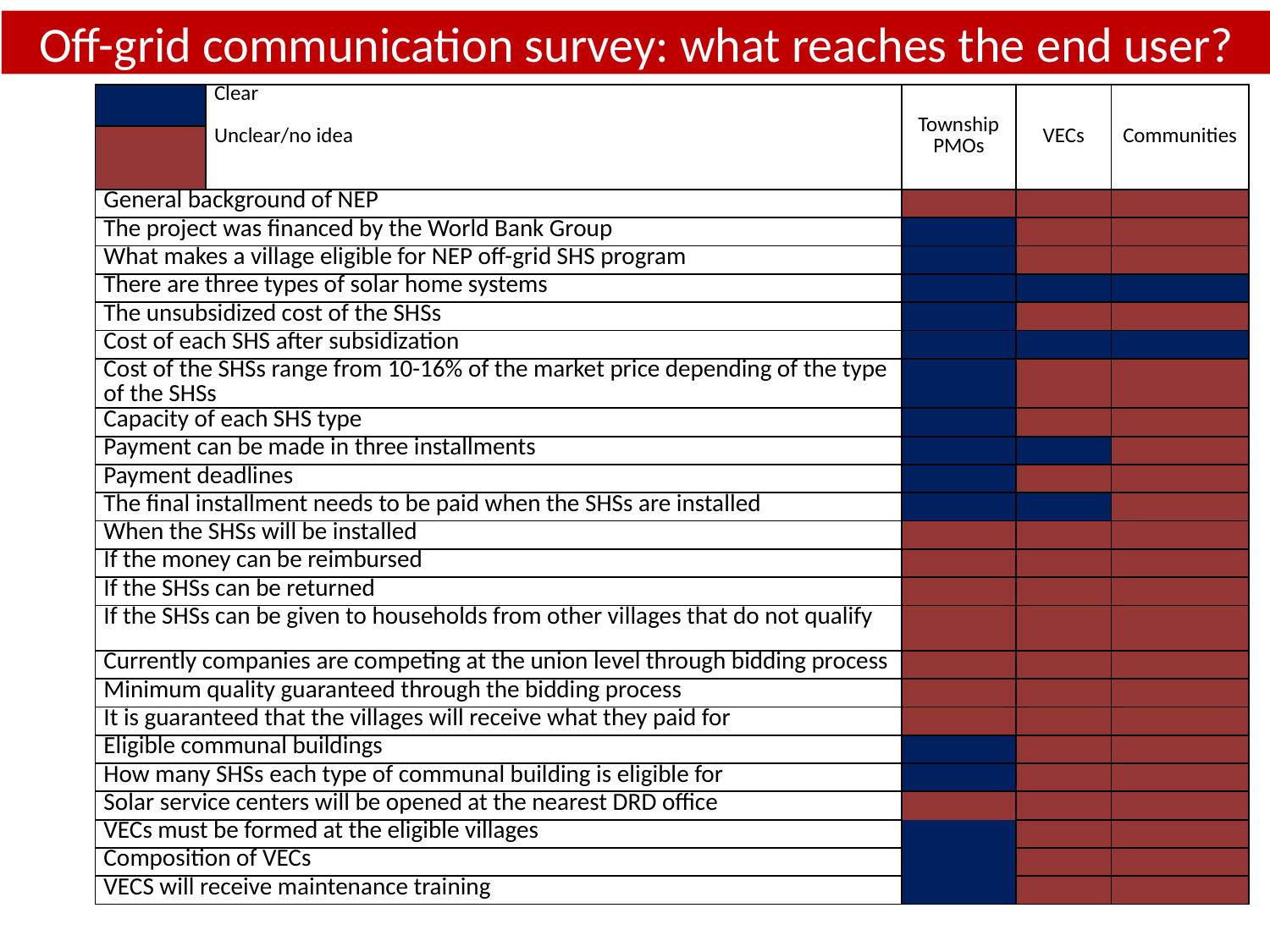

# Off-grid communication survey: what reaches the end user?
|  | Clear Unclear/no idea | Township PMOs | VECs | Communities |
| --- | --- | --- | --- | --- |
|  |  |  |  |  |
| General background of NEP |  |  |  |  |
| The project was financed by the World Bank Group |  |  |  |  |
| What makes a village eligible for NEP off-grid SHS program |  |  |  |  |
| There are three types of solar home systems |  |  |  |  |
| The unsubsidized cost of the SHSs |  |  |  |  |
| Cost of each SHS after subsidization |  |  |  |  |
| Cost of the SHSs range from 10-16% of the market price depending of the type of the SHSs |  |  |  |  |
| Capacity of each SHS type |  |  |  |  |
| Payment can be made in three installments |  |  |  |  |
| Payment deadlines |  |  |  |  |
| The final installment needs to be paid when the SHSs are installed |  |  |  |  |
| When the SHSs will be installed |  |  |  |  |
| If the money can be reimbursed |  |  |  |  |
| If the SHSs can be returned |  |  |  |  |
| If the SHSs can be given to households from other villages that do not qualify |  |  |  |  |
| Currently companies are competing at the union level through bidding process |  |  |  |  |
| Minimum quality guaranteed through the bidding process |  |  |  |  |
| It is guaranteed that the villages will receive what they paid for |  |  |  |  |
| Eligible communal buildings |  |  |  |  |
| How many SHSs each type of communal building is eligible for |  |  |  |  |
| Solar service centers will be opened at the nearest DRD office |  |  |  |  |
| VECs must be formed at the eligible villages |  |  |  |  |
| Composition of VECs |  |  |  |  |
| VECS will receive maintenance training |  |  |  |  |